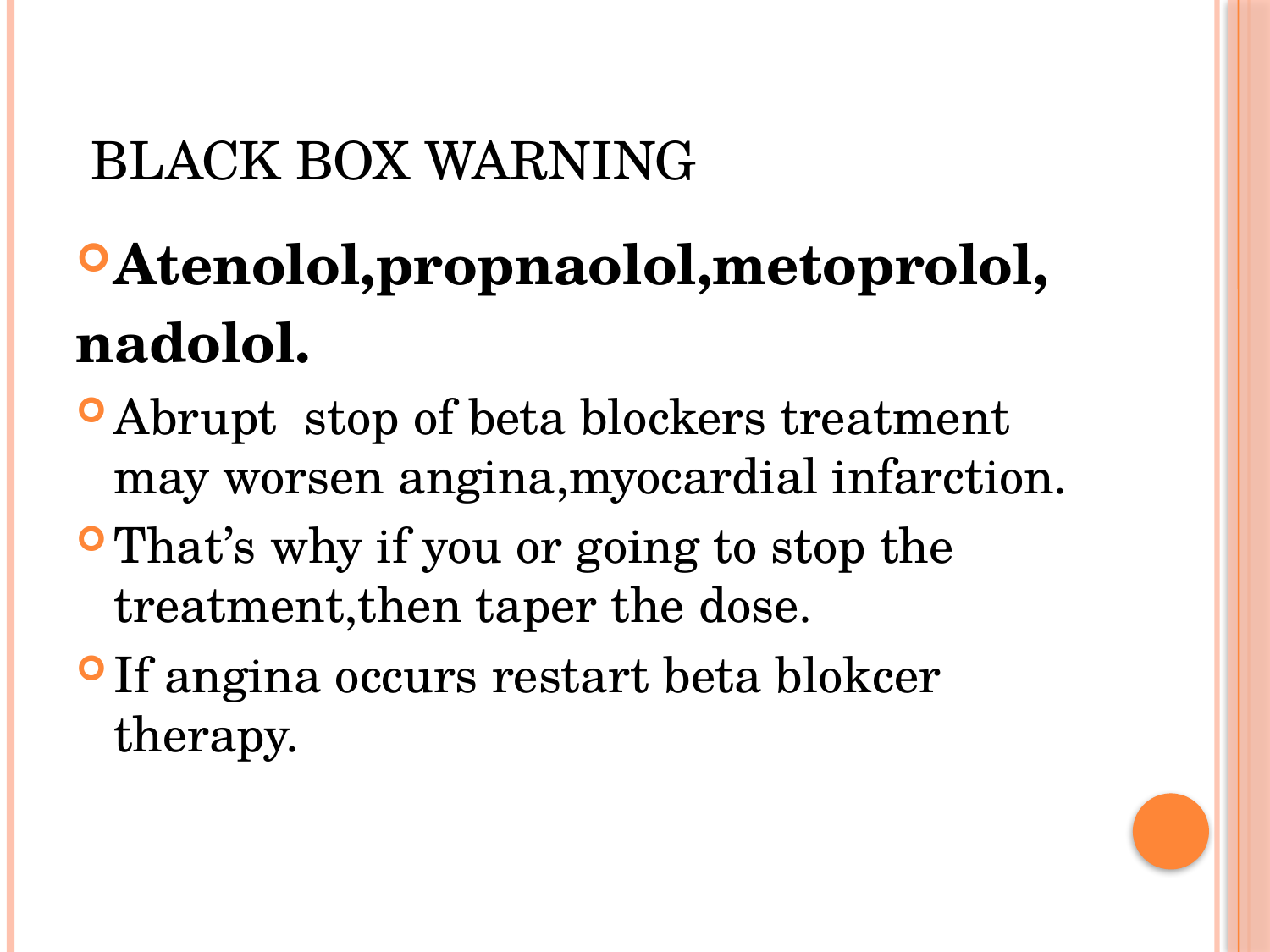

# BLACK BOX WARNING
Atenolol,propnaolol,metoprolol,
nadolol.
Abrupt  stop of beta blockers treatment may worsen angina,myocardial infarction.
That’s why if you or going to stop the treatment,then taper the dose.
If angina occurs restart beta blokcer therapy.